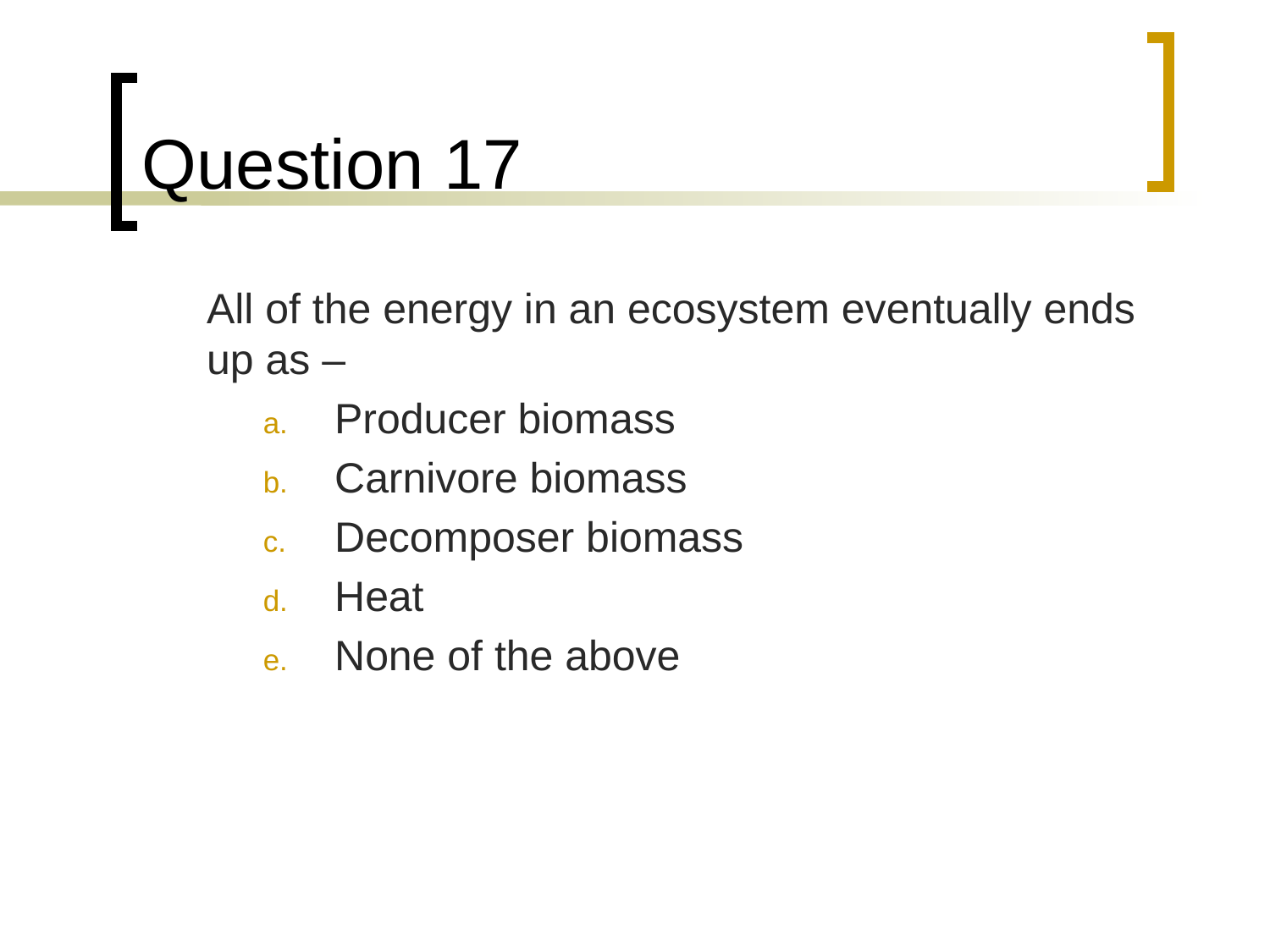

# Question 17
	All of the energy in an ecosystem eventually ends up as –
Producer biomass
Carnivore biomass
Decomposer biomass
Heat
None of the above